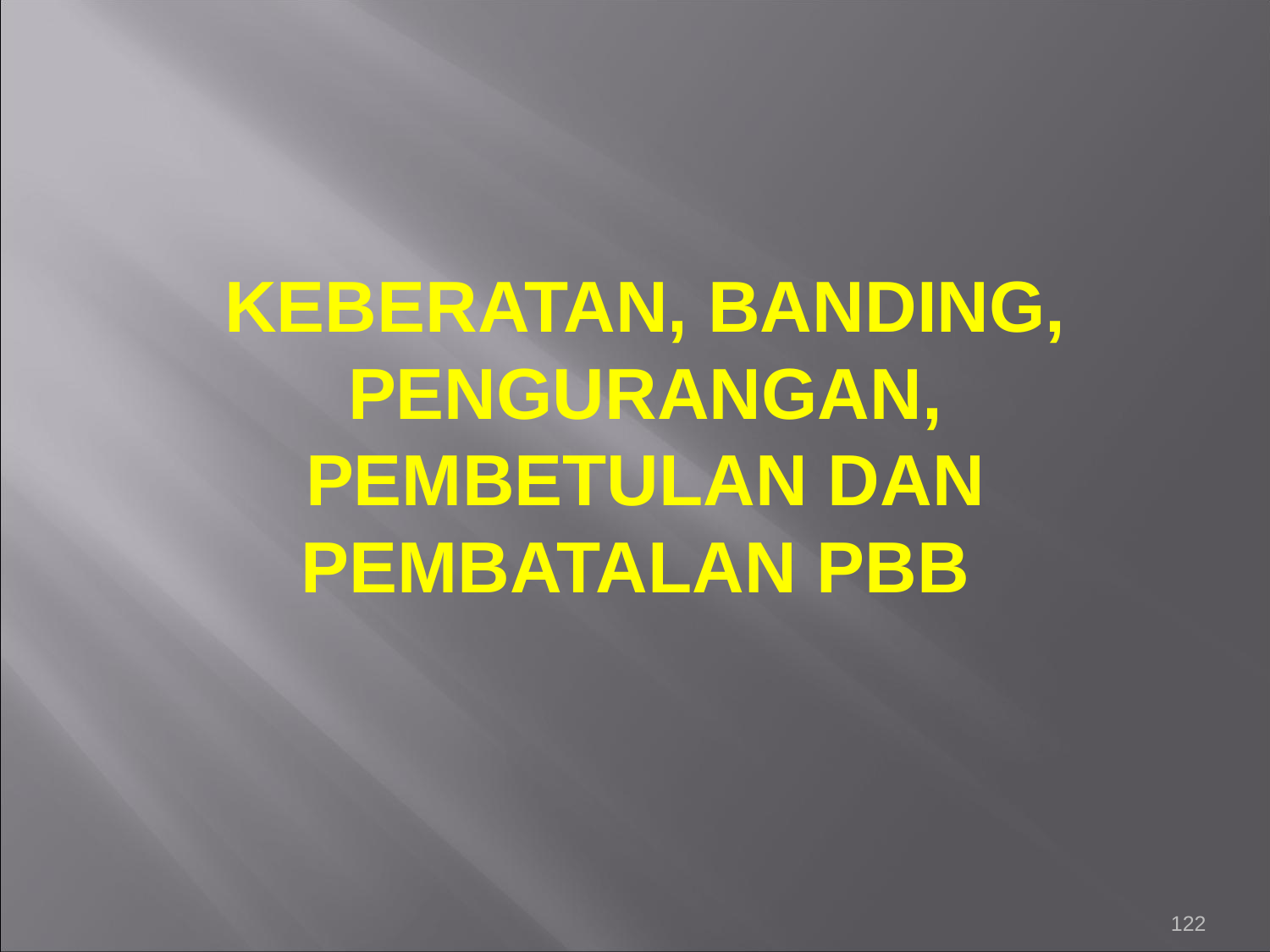

# KEBERATAN, BANDING, PENGURANGAN, PEMBETULAN DAN PEMBATALAN PBB
122